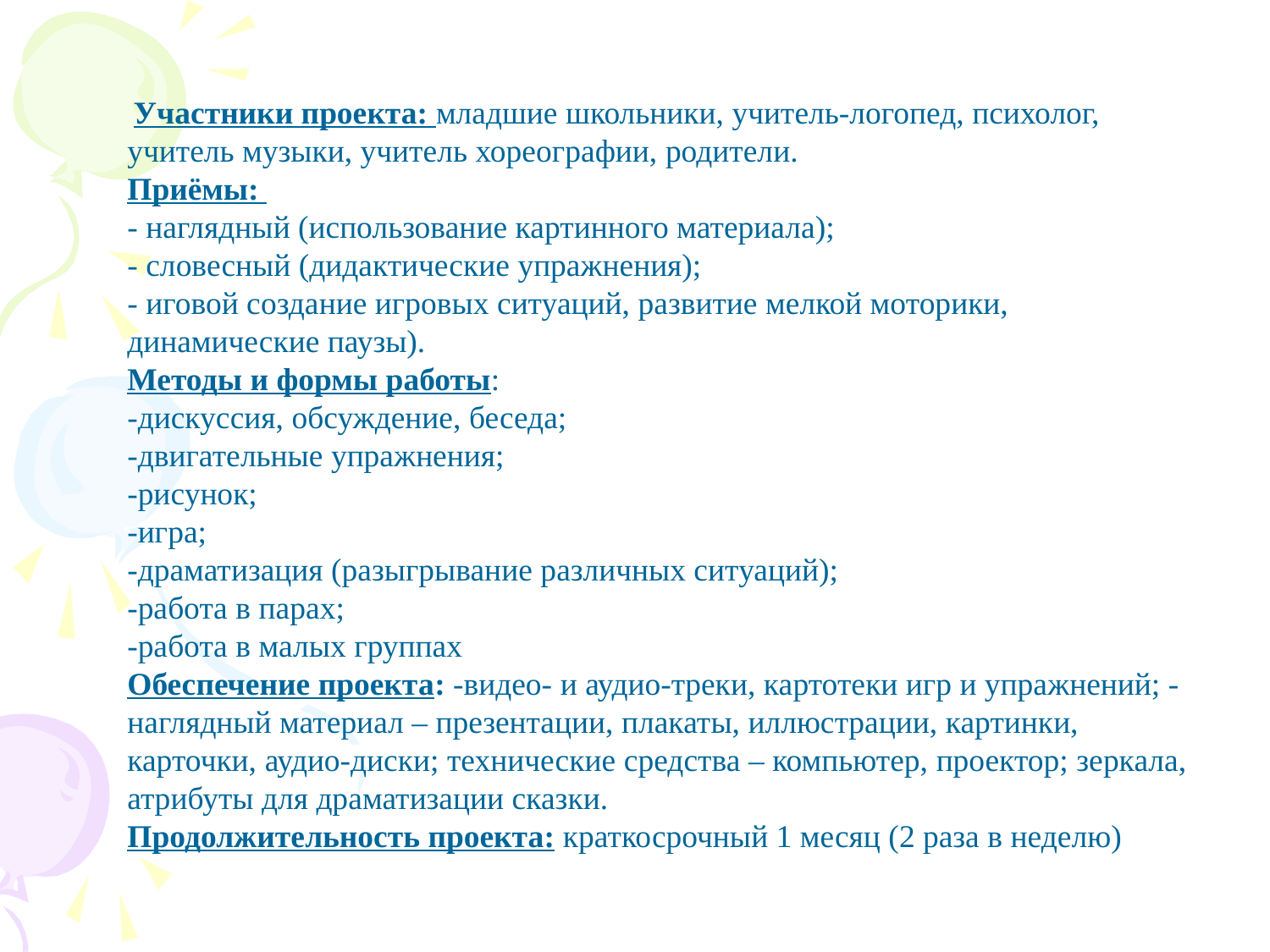

Участники проекта: младшие школьники, учитель-логопед, психолог, учитель музыки, учитель хореографии, родители.
Приёмы:
- наглядный (использование картинного материала);
- словесный (дидактические упражнения);
- иговой создание игровых ситуаций, развитие мелкой моторики, динамические паузы).
Методы и формы работы:
-дискуссия, обсуждение, беседа;
-двигательные упражнения;
-рисунок;
-игра;
-драматизация (разыгрывание различных ситуаций);
-работа в парах;
-работа в малых группах
Обеспечение проекта: -видео- и аудио-треки, картотеки игр и упражнений; -наглядный материал – презентации, плакаты, иллюстрации, картинки, карточки, аудио-диски; технические средства – компьютер, проектор; зеркала, атрибуты для драматизации сказки.
Продолжительность проекта: краткосрочный 1 месяц (2 раза в неделю)